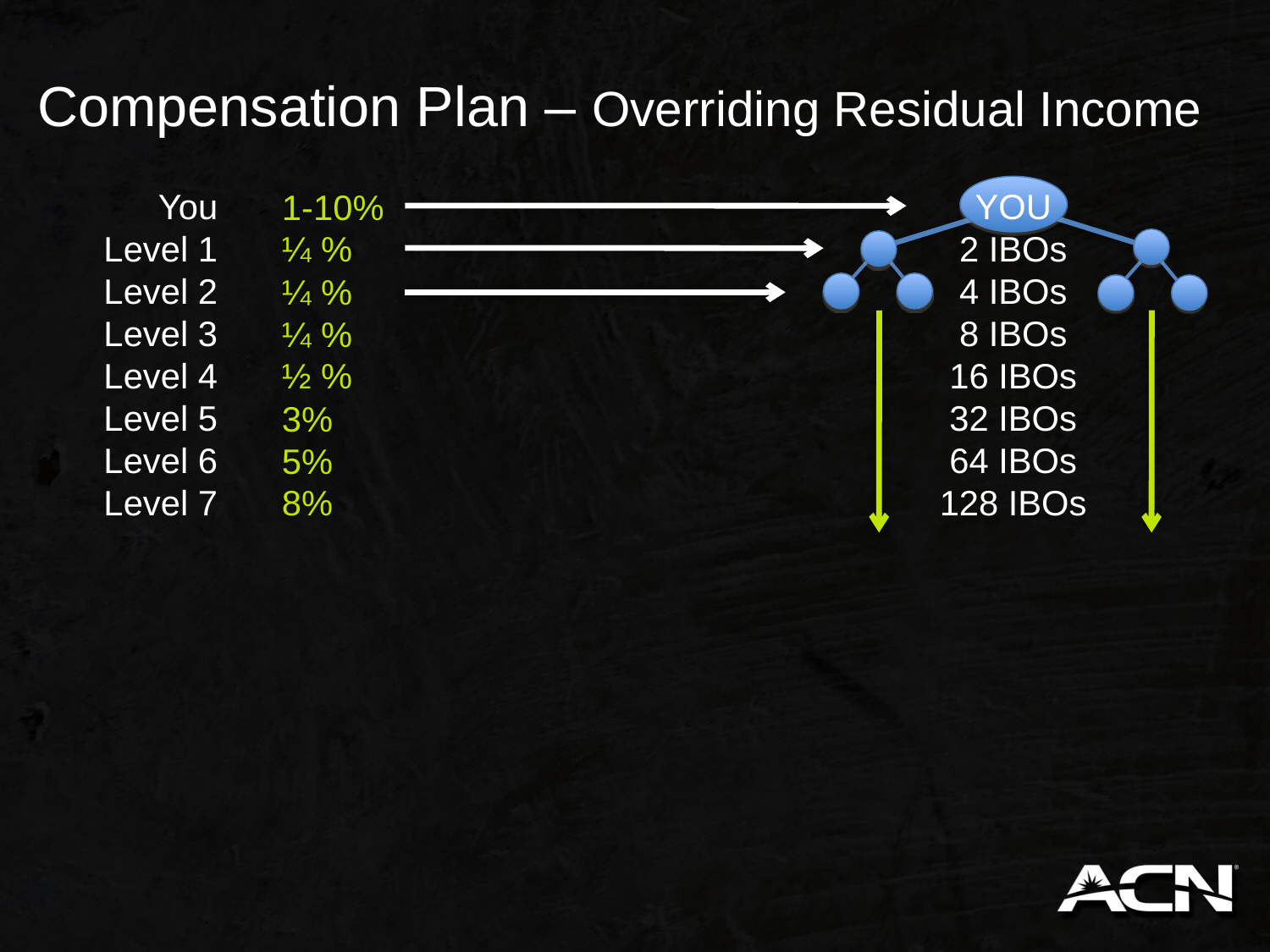

Compensation Plan – Overriding Residual Income

You
Level 1
Level 2
Level 3
Level 4
Level 5
Level 6
Level 7
YOU
2 IBOs
4 IBOs
8 IBOs
16 IBOs
32 IBOs
64 IBOs
128 IBOs
1-10%
¼ %
¼ %
¼ %
½ %
3%
5%
8%